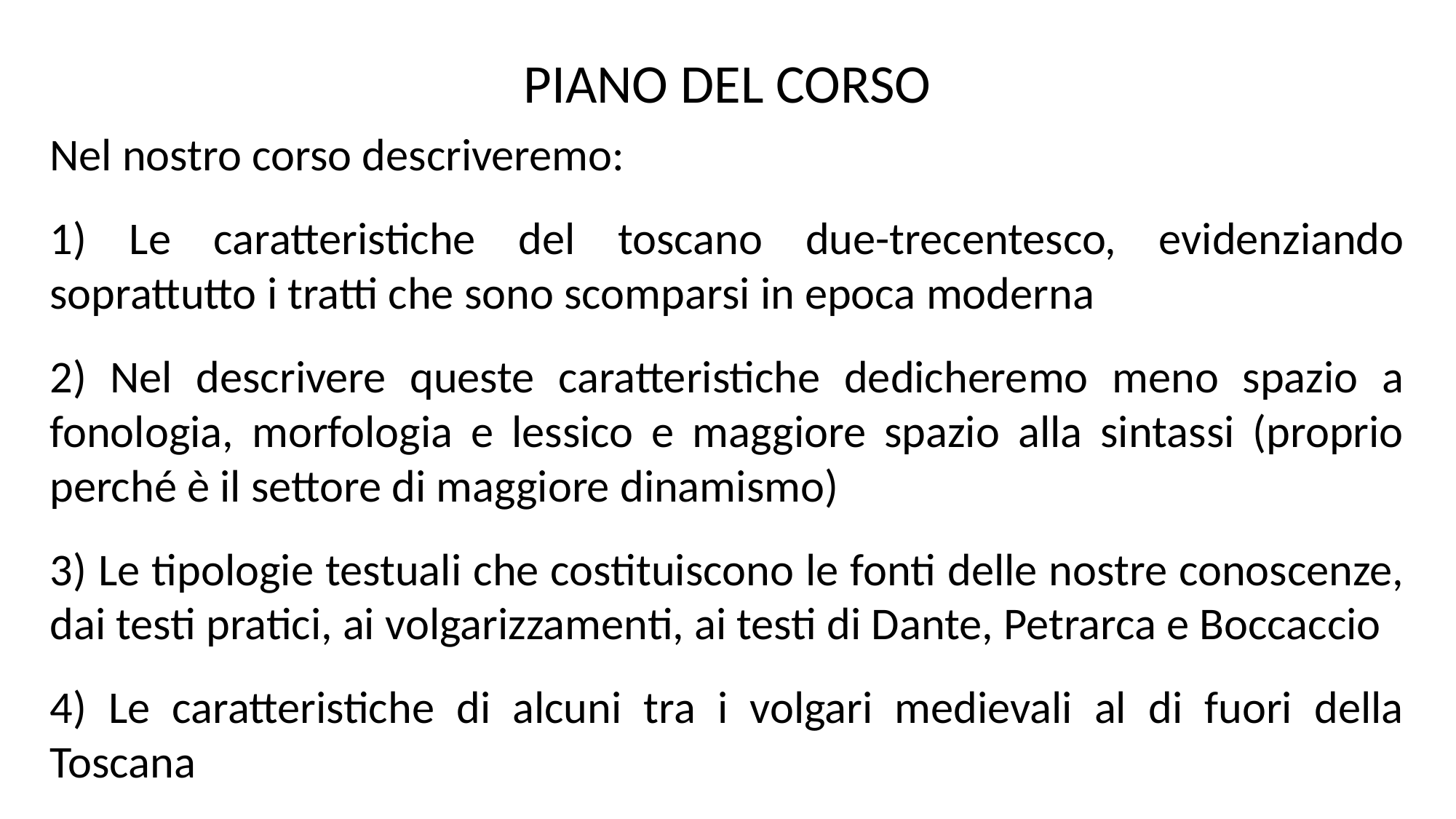

PIANO DEL CORSO
Nel nostro corso descriveremo:

1) Le caratteristiche del toscano due-trecentesco, evidenziando soprattutto i tratti che sono scomparsi in epoca moderna

2) Nel descrivere queste caratteristiche dedicheremo meno spazio a fonologia, morfologia e lessico e maggiore spazio alla sintassi (proprio perché è il settore di maggiore dinamismo)

3) Le tipologie testuali che costituiscono le fonti delle nostre conoscenze, dai testi pratici, ai volgarizzamenti, ai testi di Dante, Petrarca e Boccaccio

4) Le caratteristiche di alcuni tra i volgari medievali al di fuori della Toscana